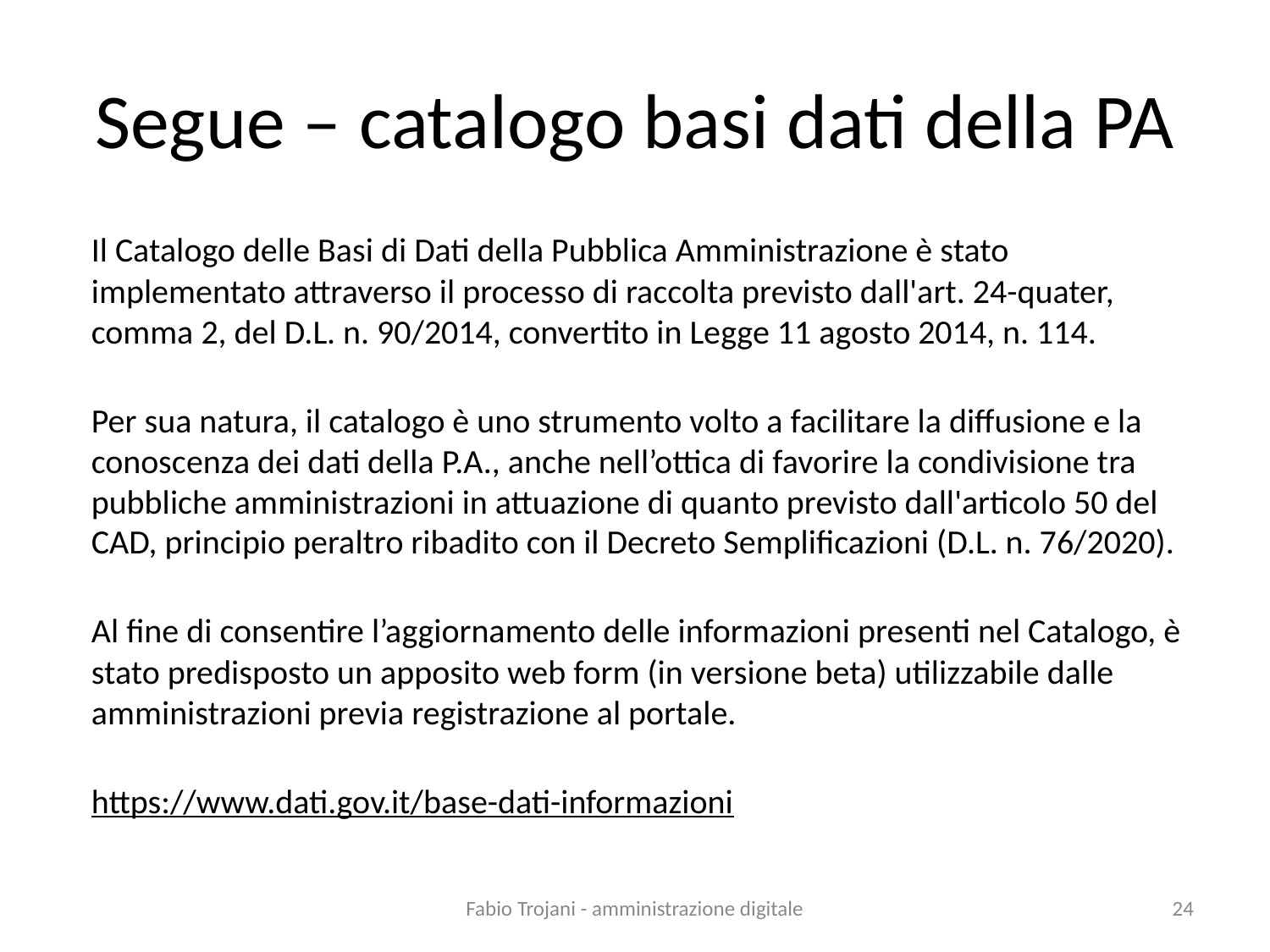

# Segue – catalogo basi dati della PA
Il Catalogo delle Basi di Dati della Pubblica Amministrazione è stato implementato attraverso il processo di raccolta previsto dall'art. 24-quater, comma 2, del D.L. n. 90/2014, convertito in Legge 11 agosto 2014, n. 114.

Per sua natura, il catalogo è uno strumento volto a facilitare la diffusione e la conoscenza dei dati della P.A., anche nell’ottica di favorire la condivisione tra pubbliche amministrazioni in attuazione di quanto previsto dall'articolo 50 del CAD, principio peraltro ribadito con il Decreto Semplificazioni (D.L. n. 76/2020).

Al fine di consentire l’aggiornamento delle informazioni presenti nel Catalogo, è stato predisposto un apposito web form (in versione beta) utilizzabile dalle amministrazioni previa registrazione al portale.

https://www.dati.gov.it/base-dati-informazioni
Fabio Trojani - amministrazione digitale
24